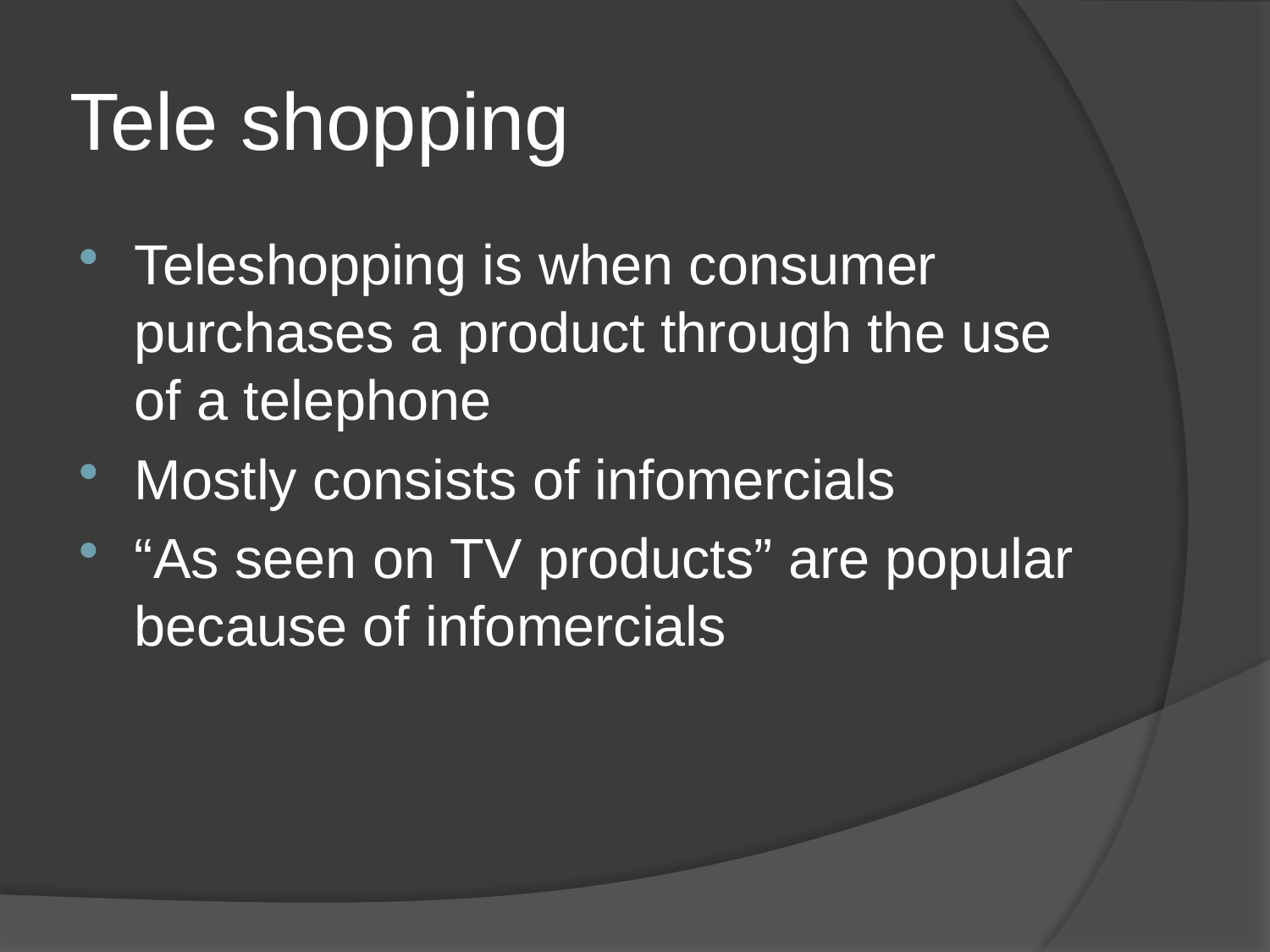

# Tele shopping
Teleshopping is when consumer purchases a product through the use of a telephone
Mostly consists of infomercials
“As seen on TV products” are popular because of infomercials